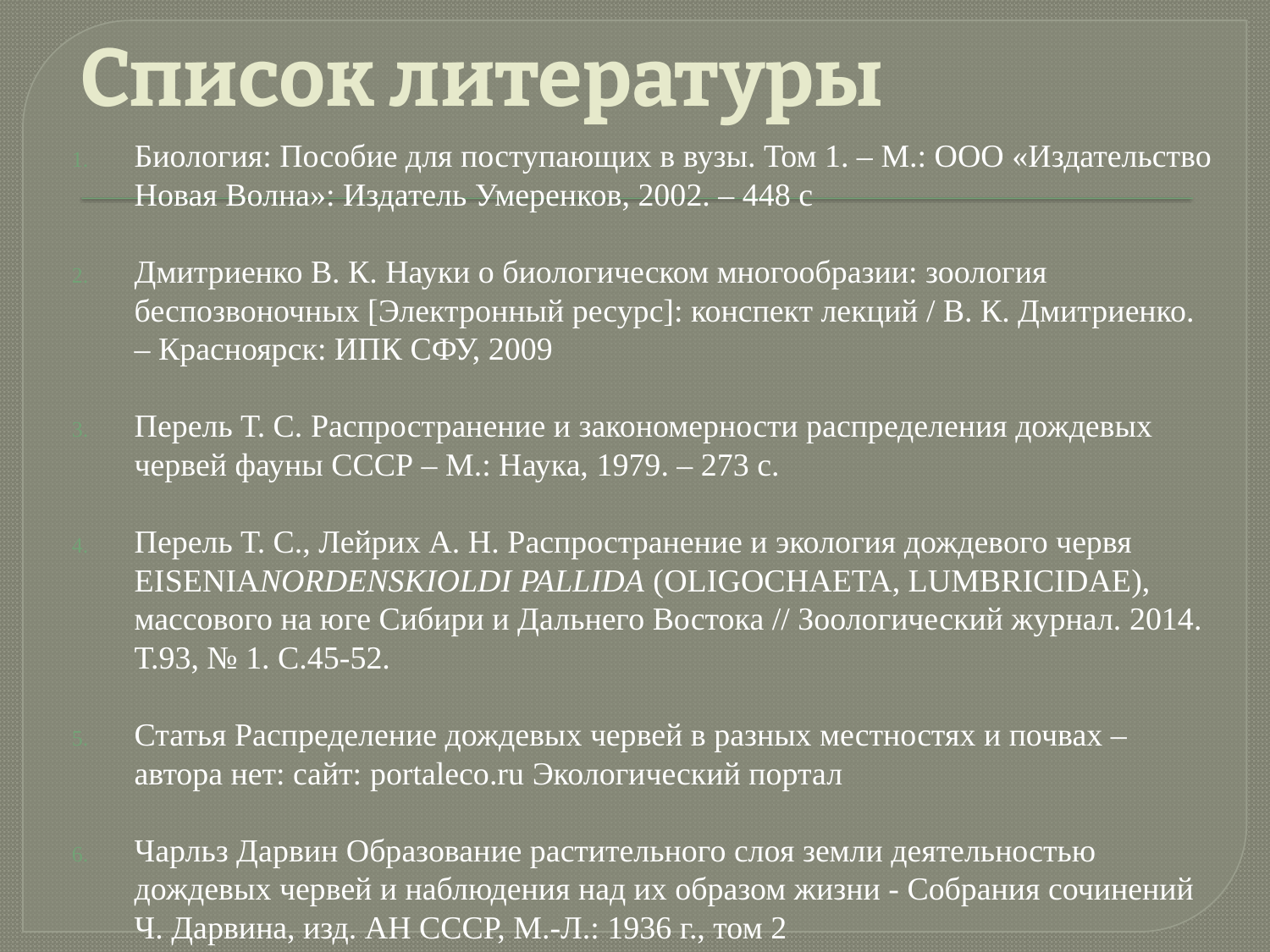

# Список литературы
Биология: Пособие для поступающих в вузы. Том 1. – М.: ООО «Издательство Новая Волна»: Издатель Умеренков, 2002. – 448 с

Дмитриенко В. К. Науки о биологическом многообразии: зоология беспозвоночных [Электронный ресурс]: конспект лекций / В. К. Дмитриенко. – Красноярск: ИПК СФУ, 2009

Перель Т. С. Распространение и закономерности распределения дождевых червей фауны СССР – М.: Наука, 1979. – 273 с.

Перель Т. С., Лейрих А. Н. Распространение и экология дождевого червя EISENIANORDENSKIOLDI PALLIDA (OLIGOCHAETA, LUMBRICIDAE), массового на юге Сибири и Дальнего Востока // Зоологический журнал. 2014. Т.93, № 1. С.45-52.

Статья Распределение дождевых червей в разных местностях и почвах – автора нет: сайт: portaleco.ru Экологический портал

Чарльз Дарвин Образование растительного слоя земли деятельностью дождевых червей и наблюдения над их образом жизни - Собрания сочинений Ч. Дарвина, изд. АН СССР, М.-Л.: 1936 г., том 2